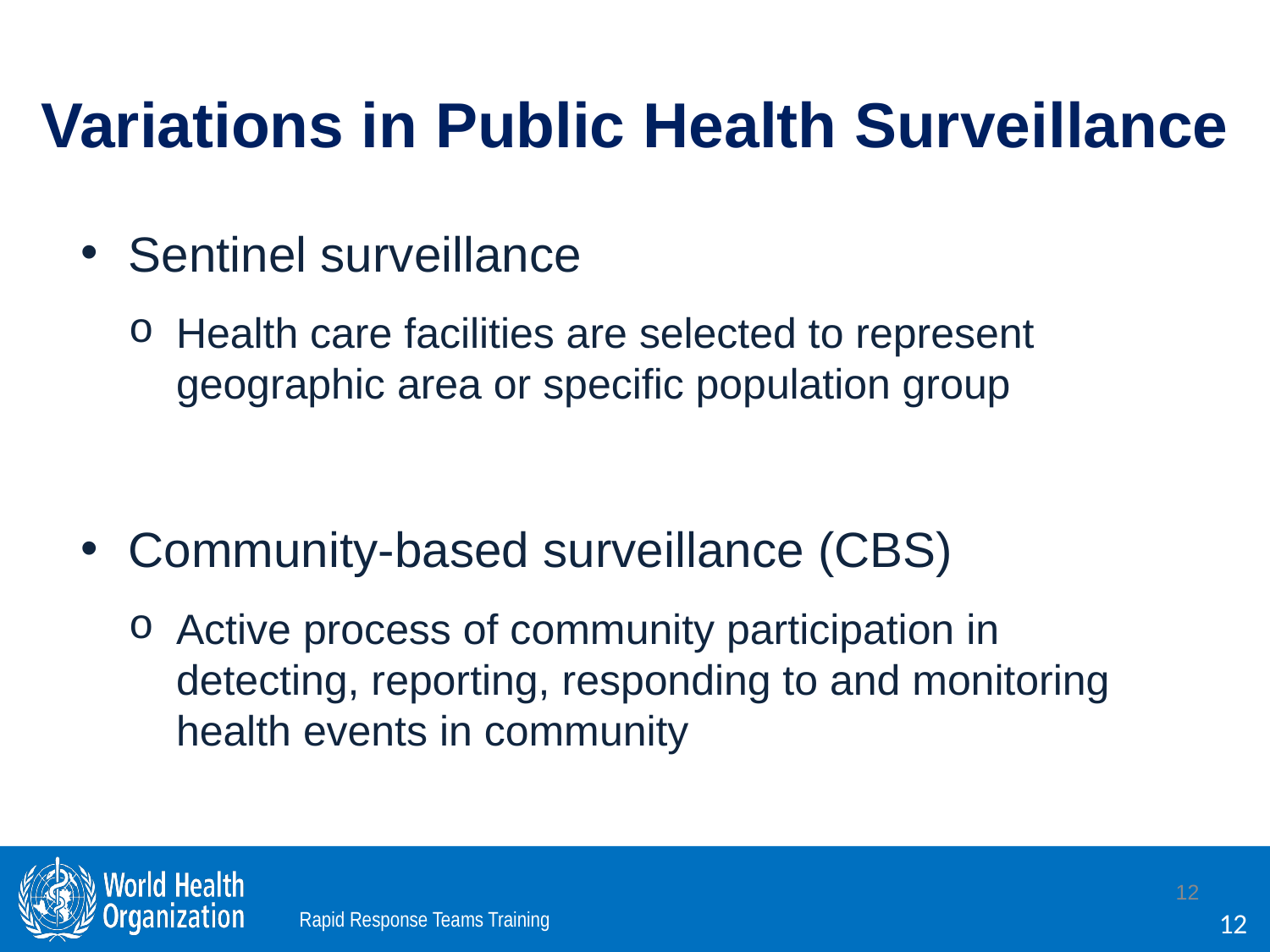

Variations in Public Health Surveillance
Sentinel surveillance
Health care facilities are selected to represent geographic area or specific population group

Community-based surveillance (CBS)
Active process of community participation in detecting, reporting, responding to and monitoring health events in community
12